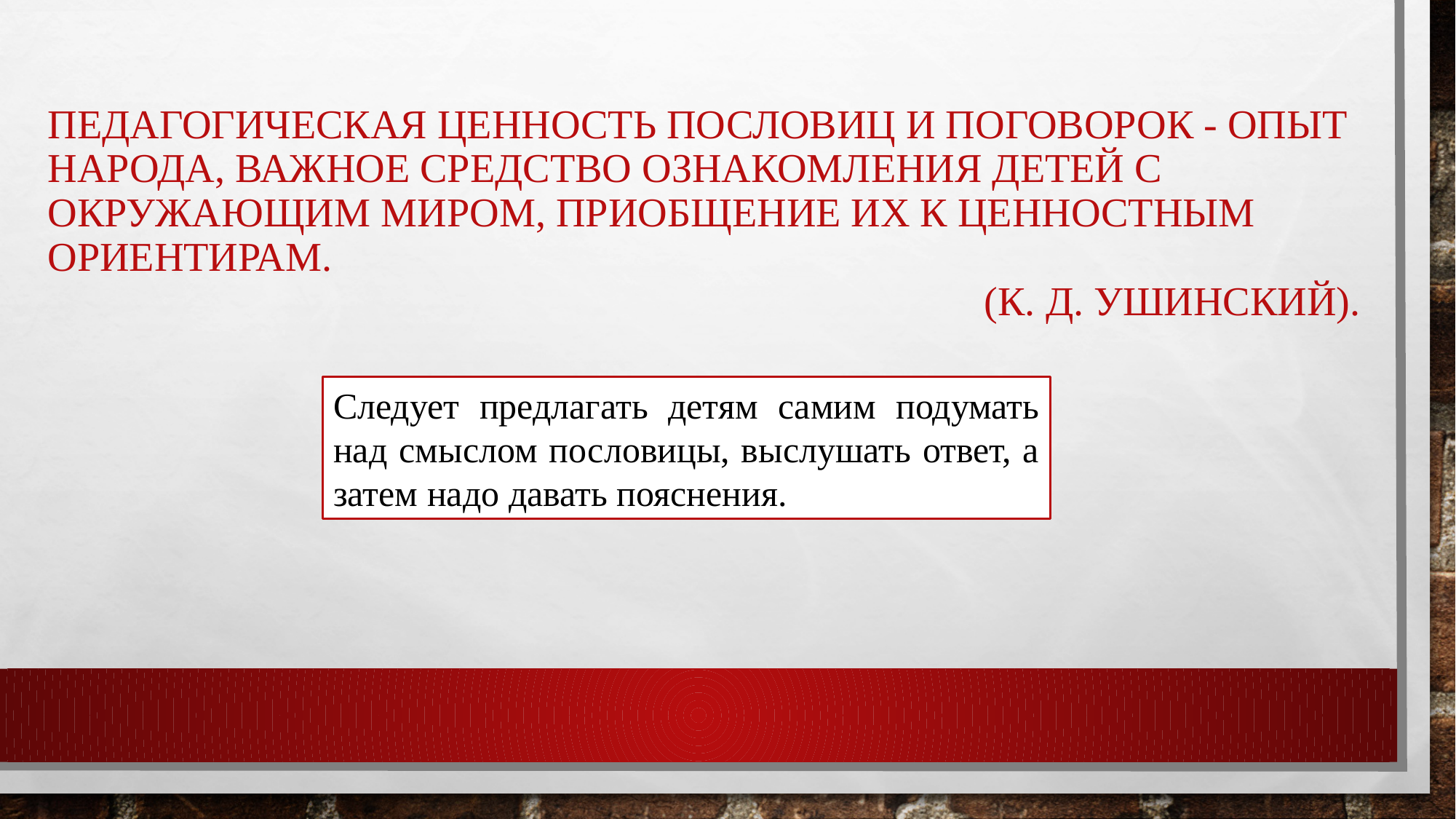

# Педагогическая ценность пословиц и поговорок - опыт народа, важное средство ознакомления детей с окружающим миром, приобщение их к ценностным ориентирам. (К. Д. Ушинский).
Следует предлагать детям самим подумать над смыслом пословицы, выслушать ответ, а затем надо давать пояснения.